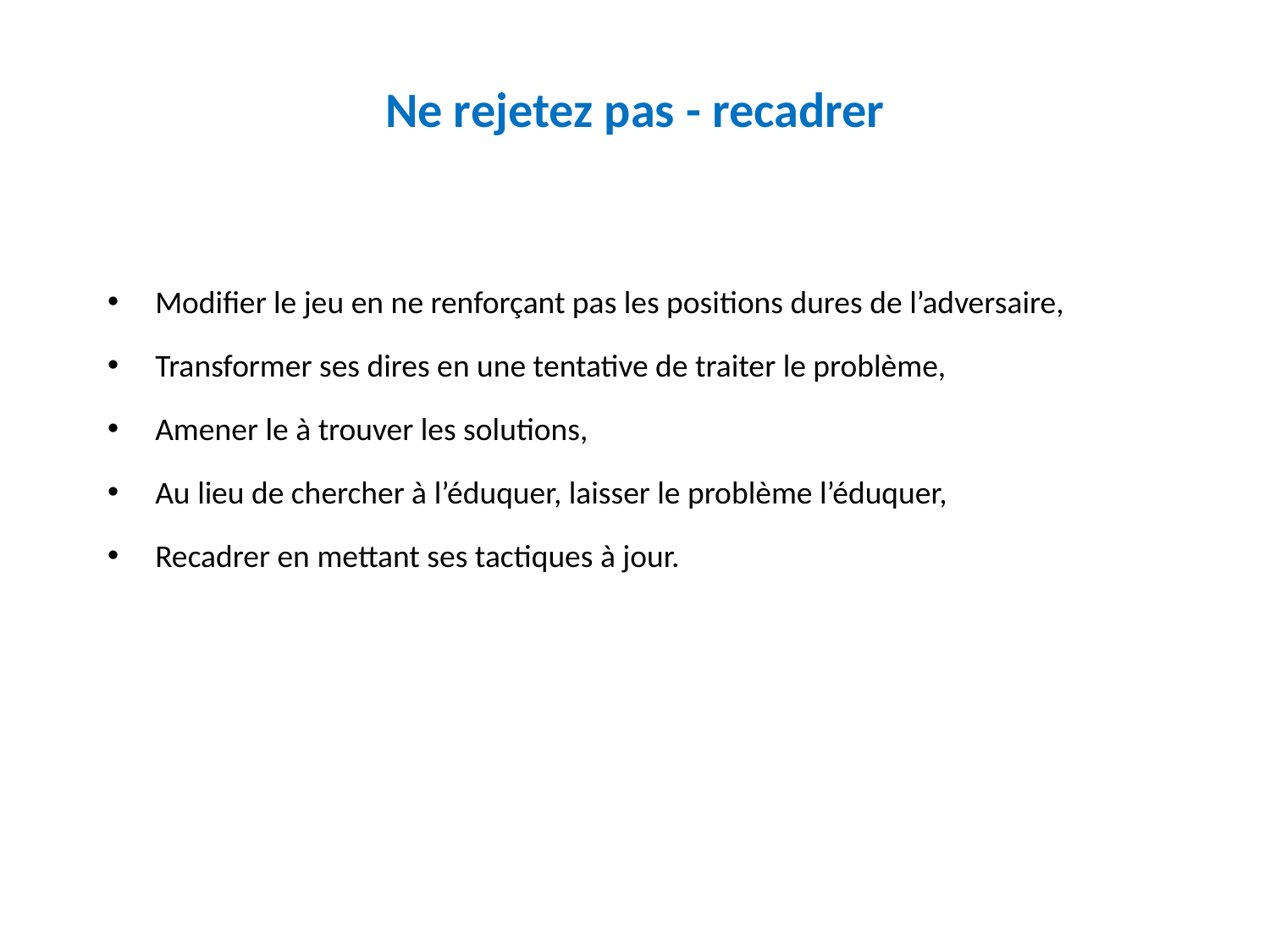

# Ne rejetez pas - recadrer
Modifier le jeu en ne renforçant pas les positions dures de l’adversaire,
Transformer ses dires en une tentative de traiter le problème,
Amener le à trouver les solutions,
Au lieu de chercher à l’éduquer, laisser le problème l’éduquer,
Recadrer en mettant ses tactiques à jour.